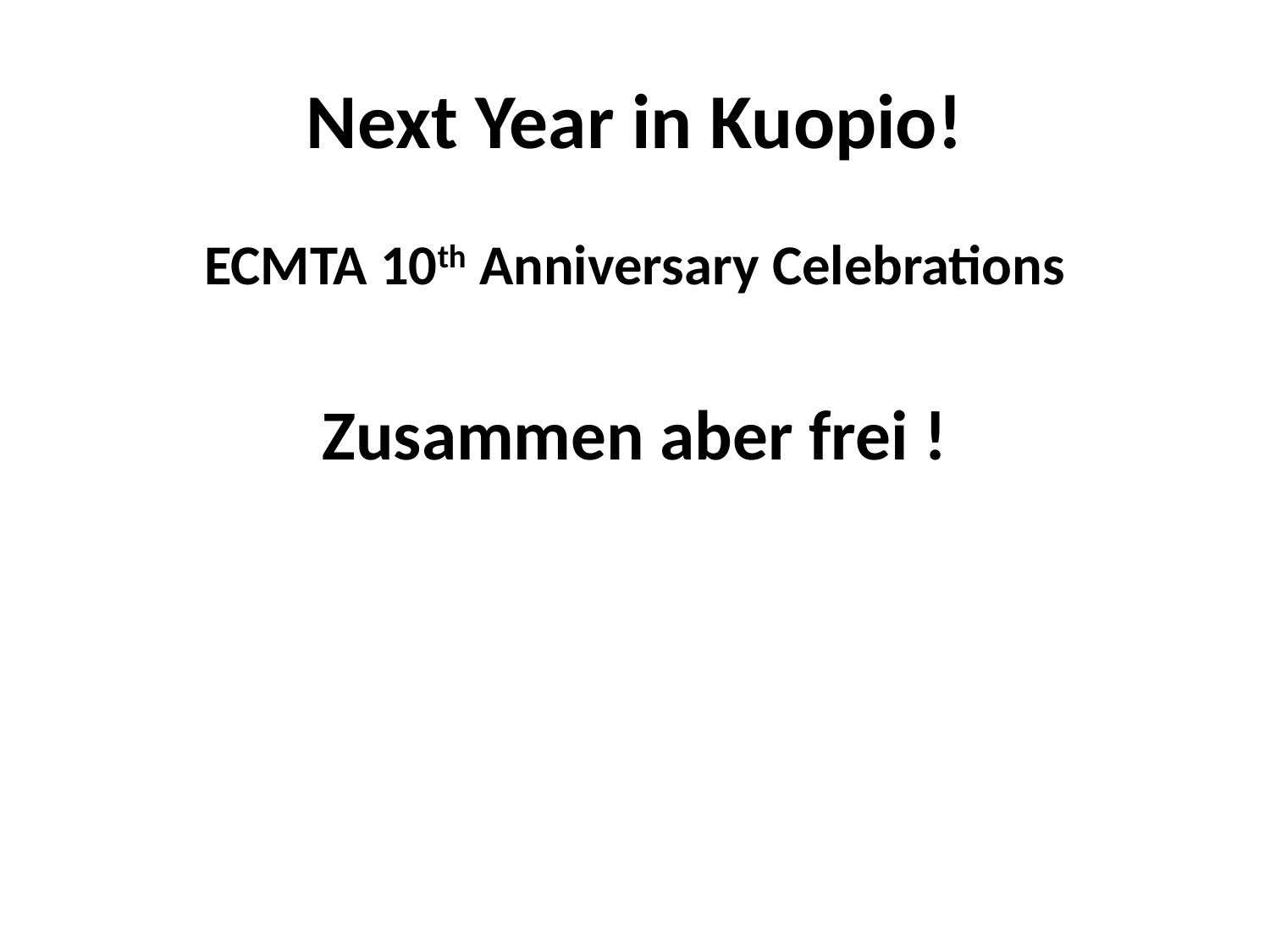

# Next Year in Kuopio!
ECMTA 10th Anniversary Celebrations

Zusammen aber frei !